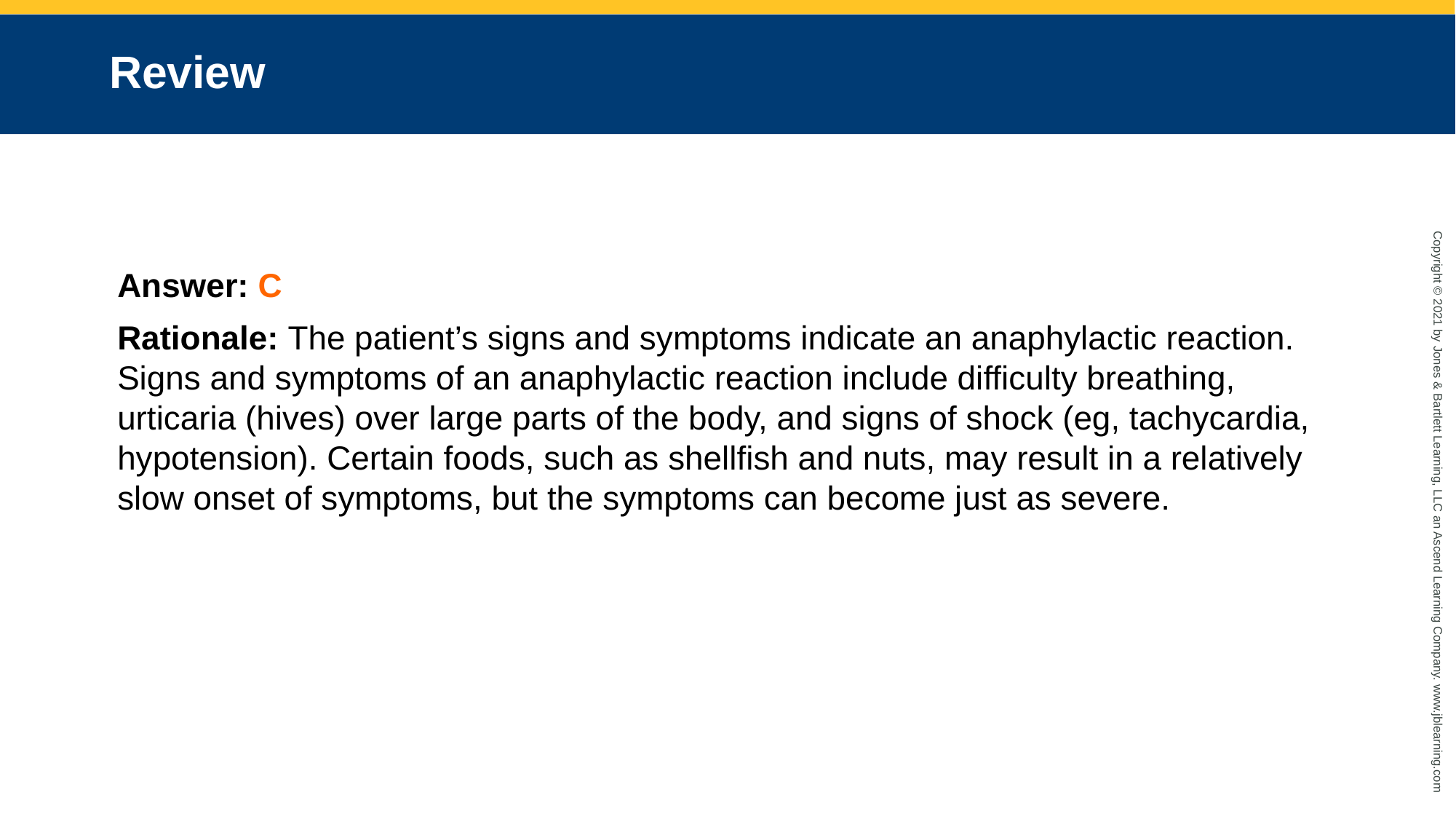

# Review
Answer: C
Rationale: The patient’s signs and symptoms indicate an anaphylactic reaction. Signs and symptoms of an anaphylactic reaction include difficulty breathing, urticaria (hives) over large parts of the body, and signs of shock (eg, tachycardia, hypotension). Certain foods, such as shellfish and nuts, may result in a relatively slow onset of symptoms, but the symptoms can become just as severe.